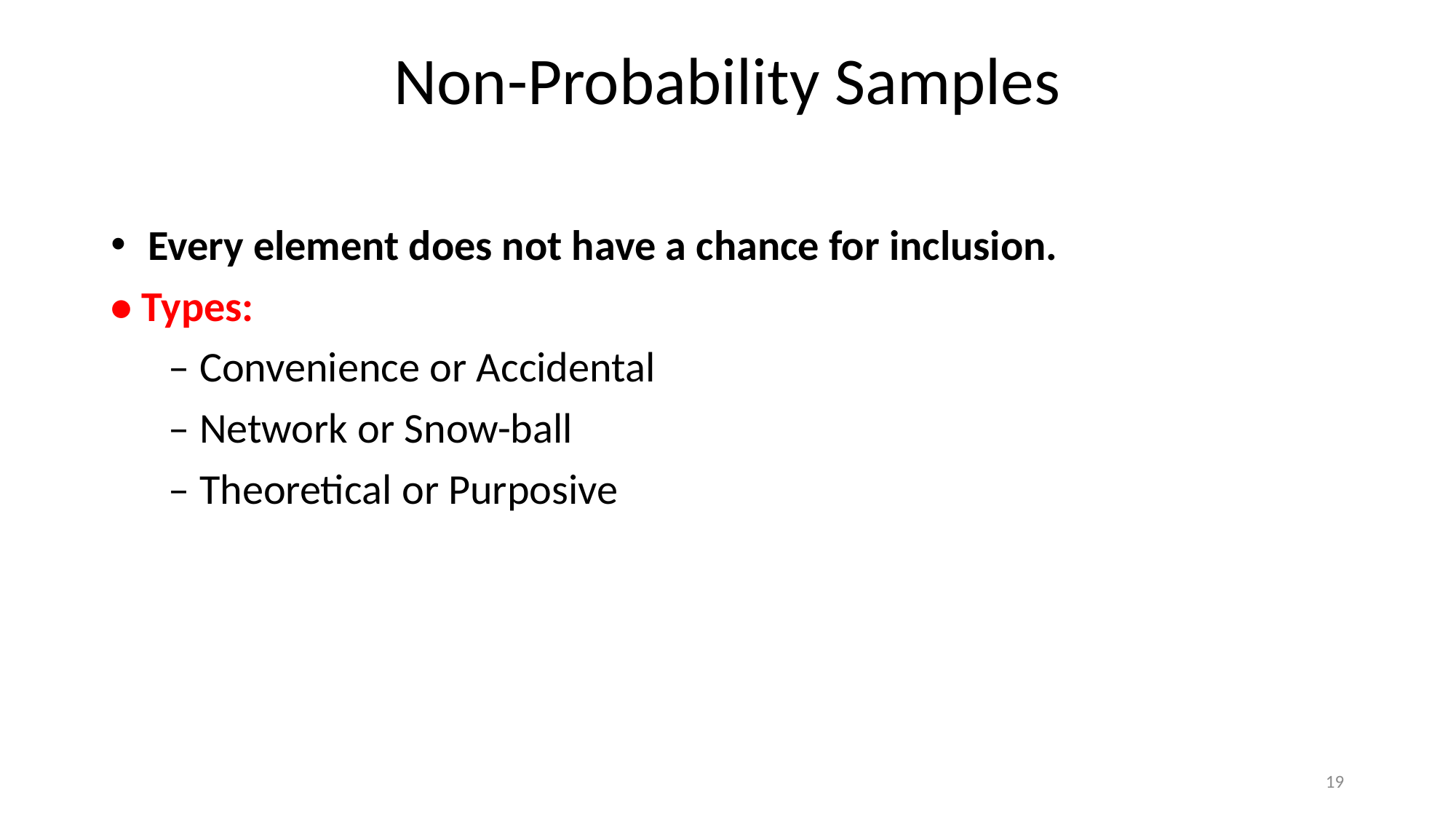

# Non-Probability Samples
 Every element does not have a chance for inclusion.
• Types:
      – Convenience or Accidental
      – Network or Snow-ball
      – Theoretical or Purposive

19